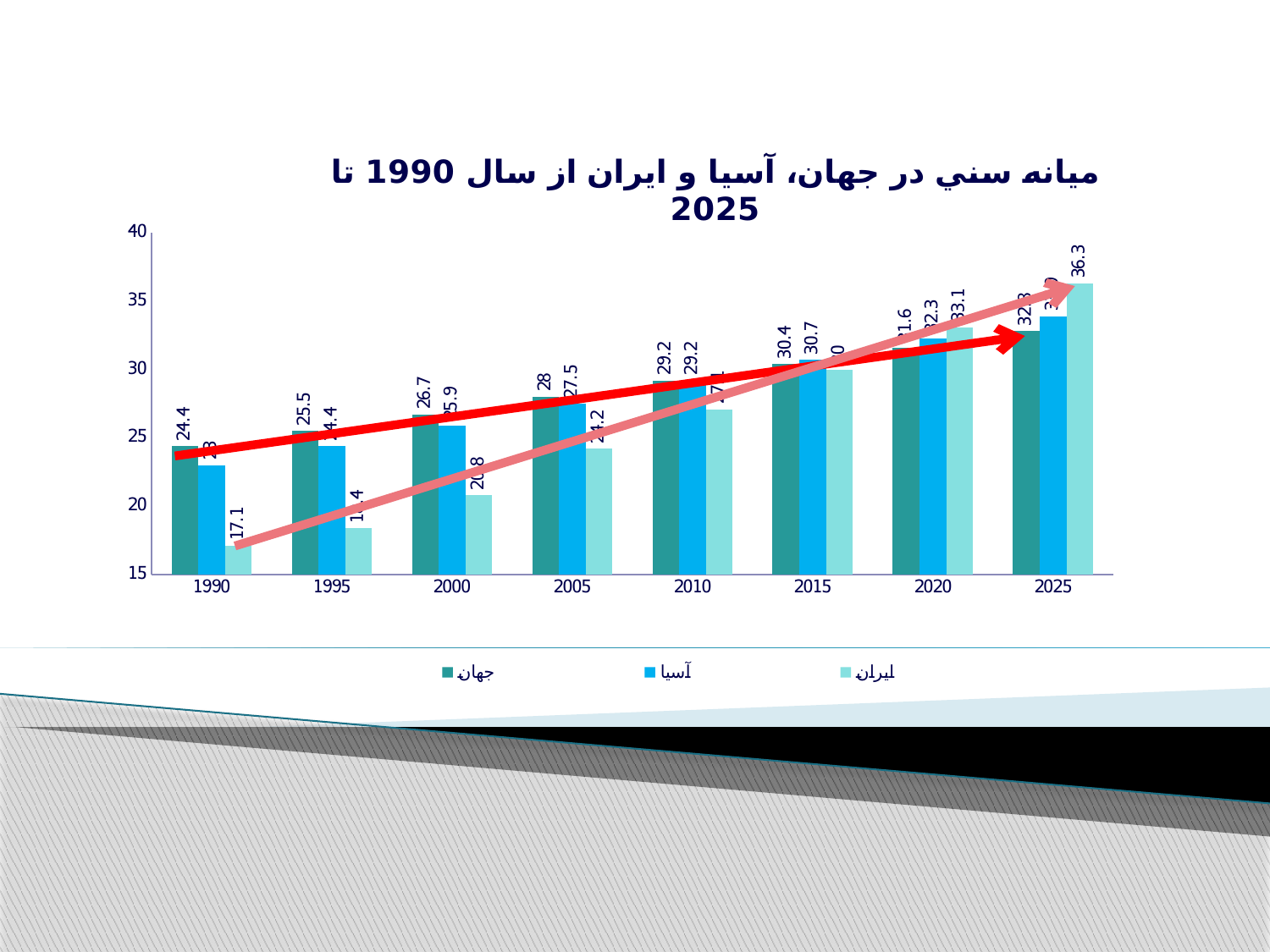

### Chart: ميانه سني در جهان، آسيا و ايران از سال 1990 تا 2025

| Category | جهان | آسیا |  |
|---|---|---|---|
| 1990 | 24.4 | 23.0 | 17.1 |
| 1995 | 25.5 | 24.4 | 18.4 |
| 2000 | 26.7 | 25.9 | 20.8 |
| 2005 | 28.0 | 27.5 | 24.2 |
| 2010 | 29.2 | 29.2 | 27.1 |
| 2015 | 30.4 | 30.7 | 30.0 |
| 2020 | 31.6 | 32.300000000000004 | 33.1 |
| 2025 | 32.800000000000004 | 33.9 | 36.300000000000004 |